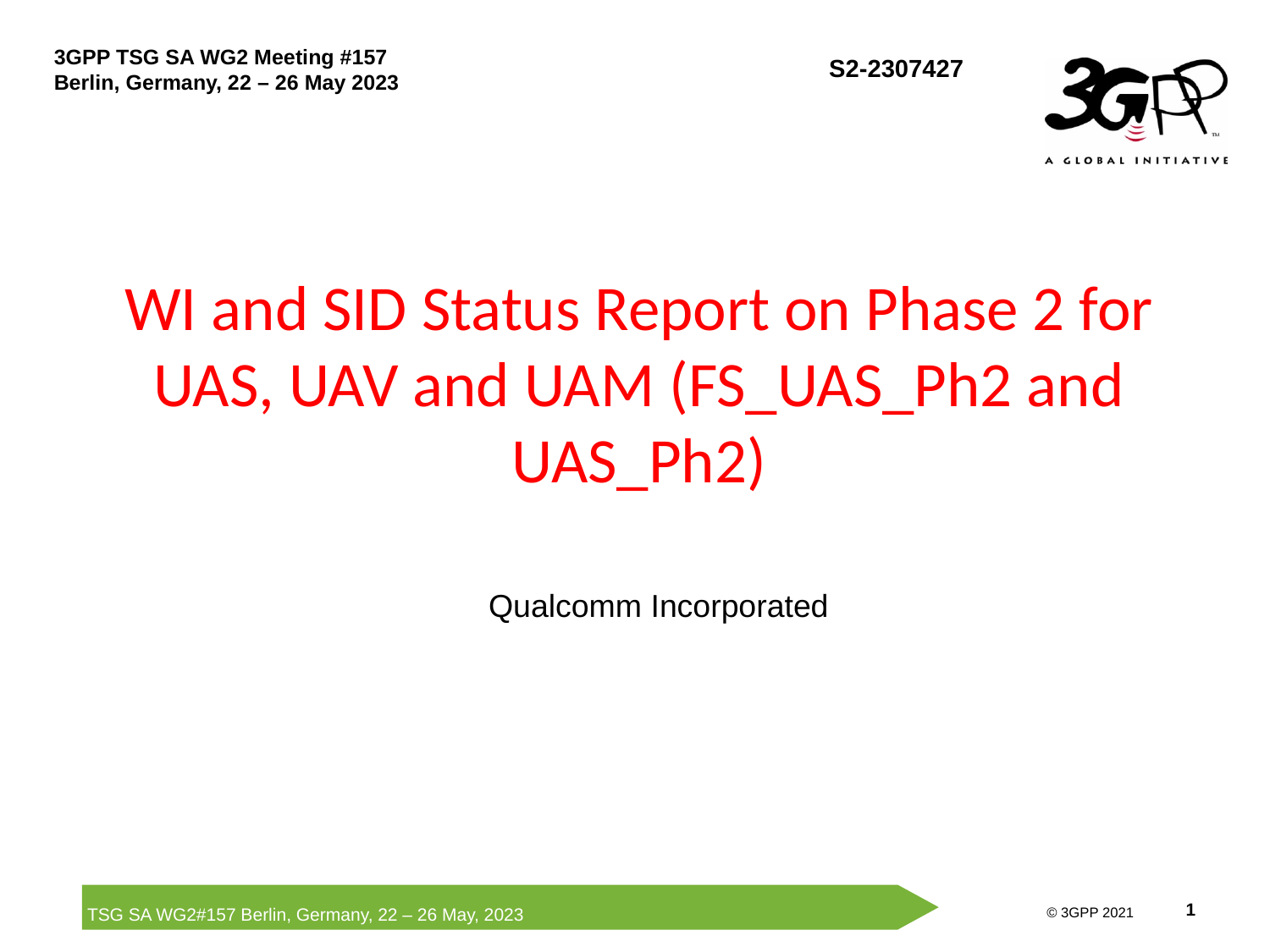

# WI and SID Status Report on Phase 2 for UAS, UAV and UAM (FS_UAS_Ph2 and UAS_Ph2)
Qualcomm Incorporated